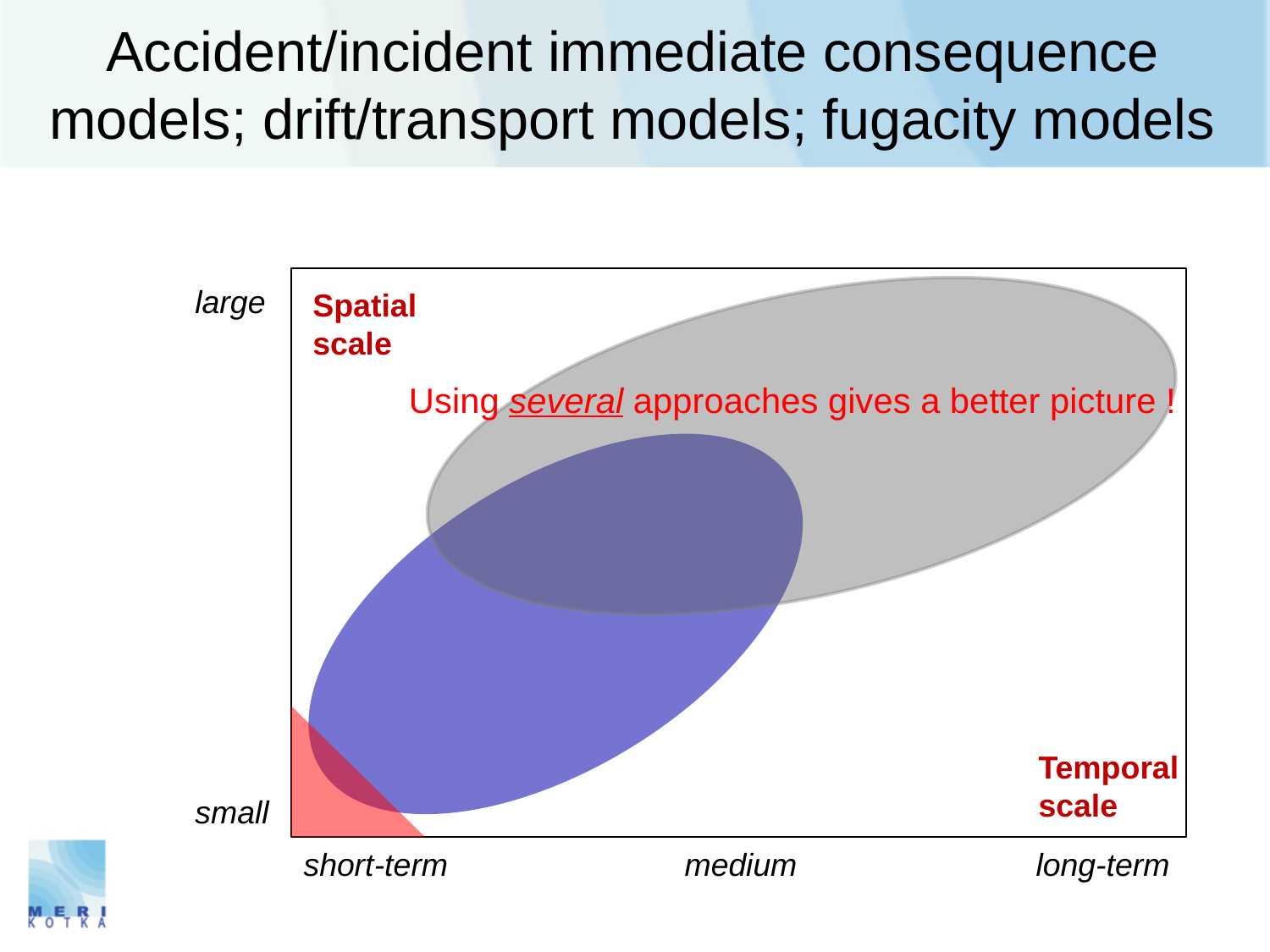

# Accident/incident immediate consequence models; drift/transport models; fugacity models

large
Spatial scale

Using several approaches gives a better picture !

Temporal scale
small
short-term		medium		           long-term